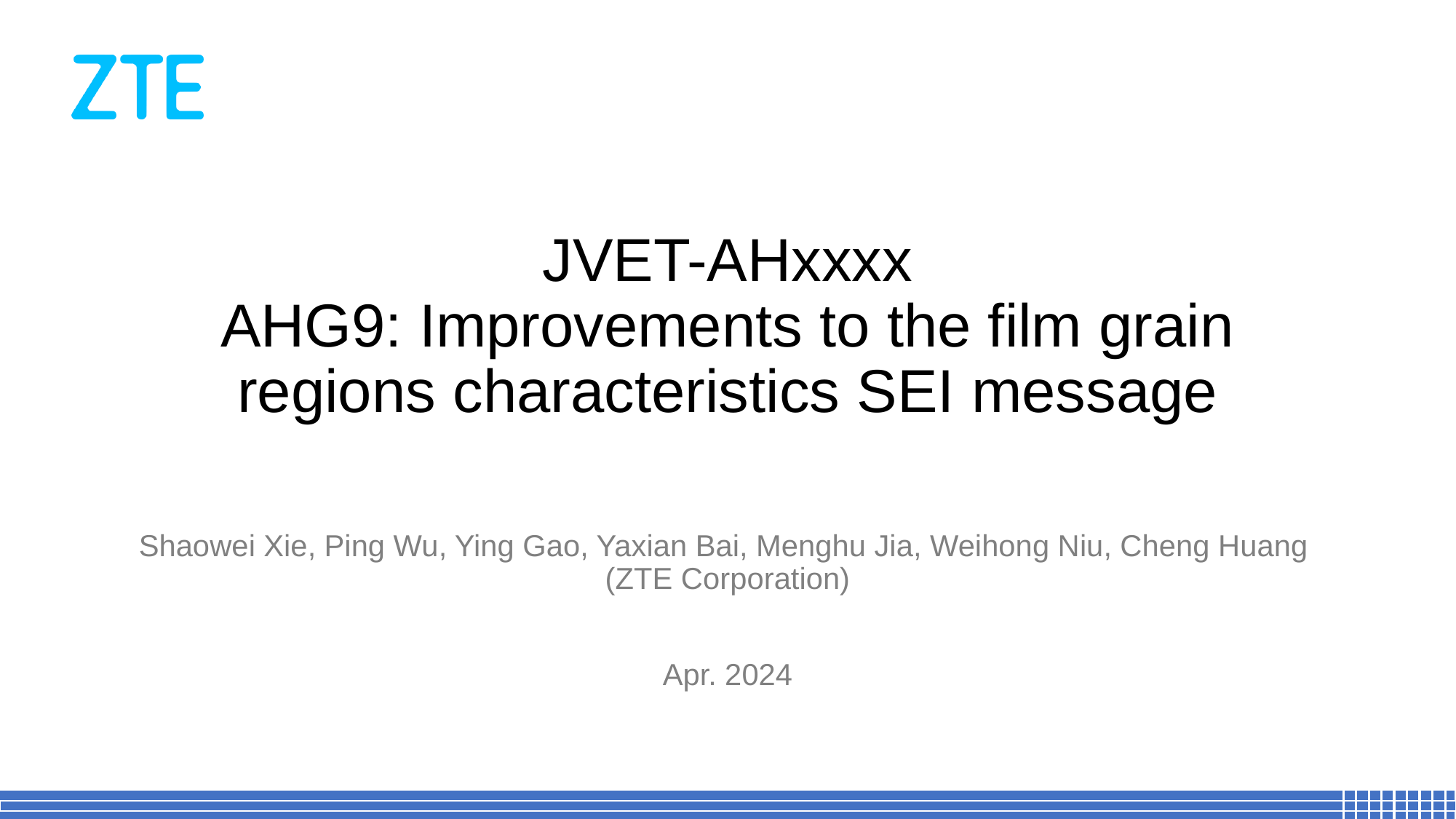

# JVET-AHxxxx AHG9: Improvements to the film grain regions characteristics SEI message
Shaowei Xie, Ping Wu, Ying Gao, Yaxian Bai, Menghu Jia, Weihong Niu, Cheng Huang  (ZTE Corporation)

Apr. 2024